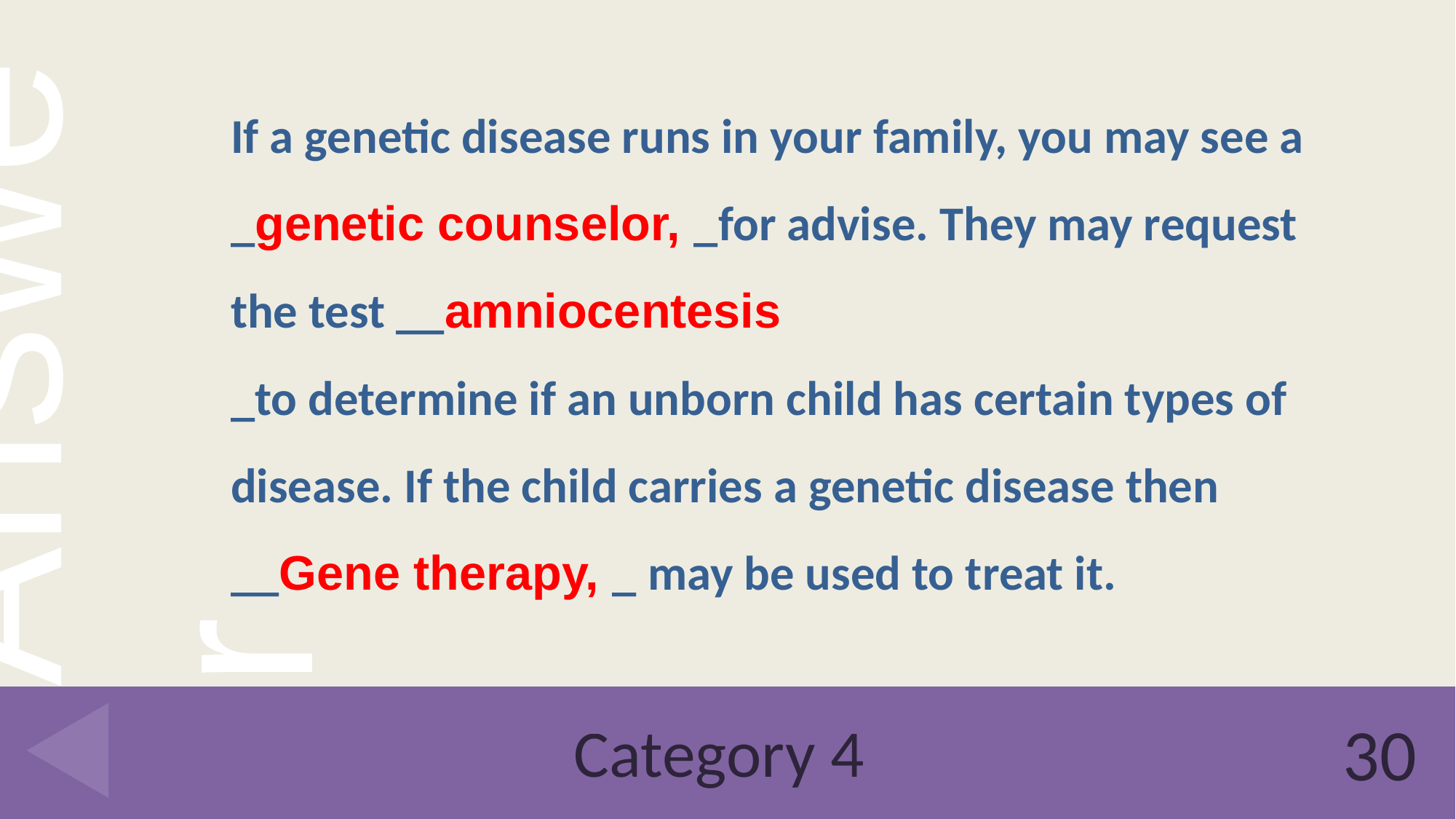

If a genetic disease runs in your family, you may see a _genetic counselor, _for advise. They may request the test __amniocentesis
_to determine if an unborn child has certain types of  disease. If the child carries a genetic disease then __Gene therapy, _ may be used to treat it.
# Category 4
30